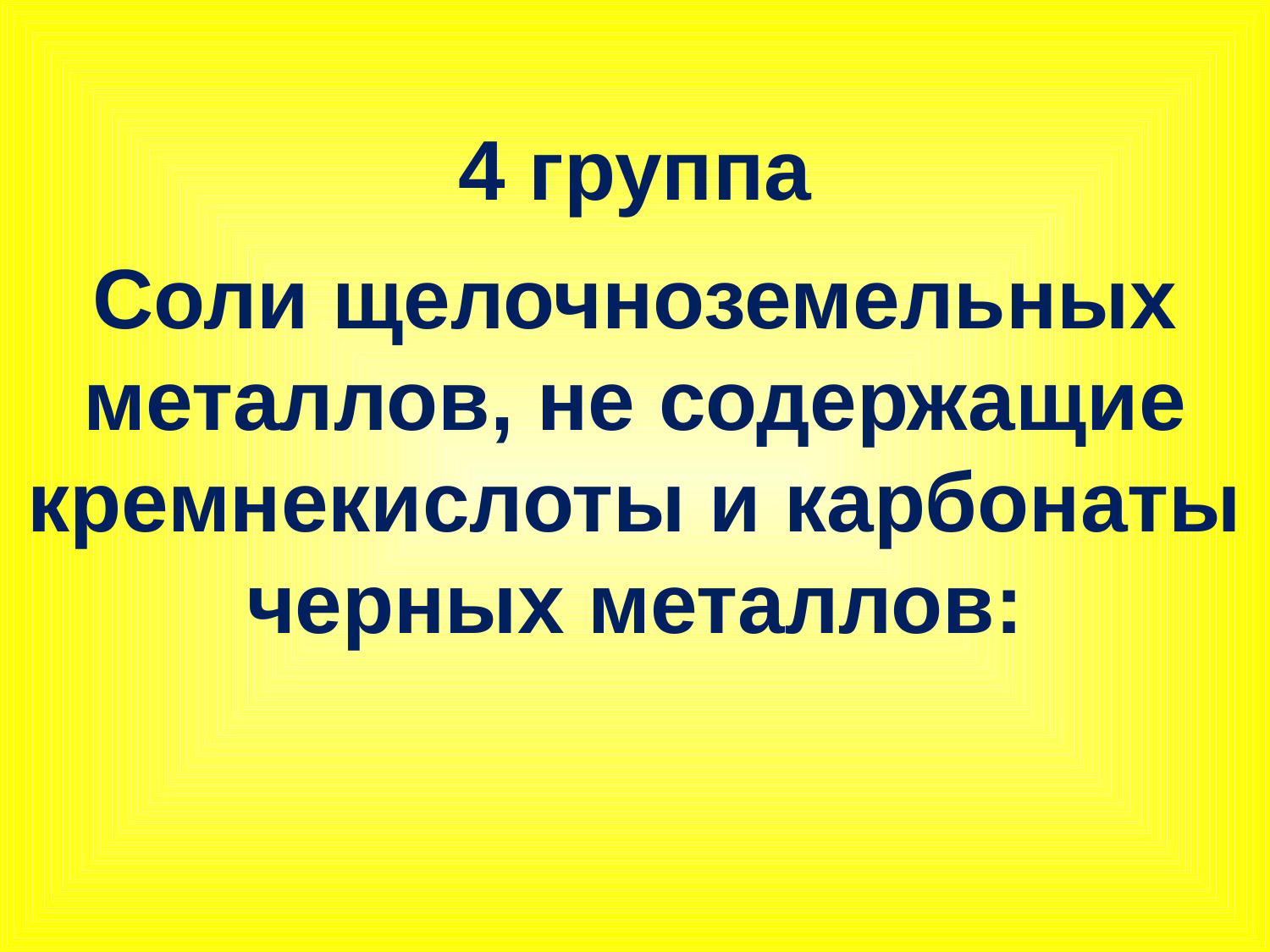

4 группа
Соли щелочноземельных металлов, не содержащие кремнекислоты и карбонаты черных металлов: